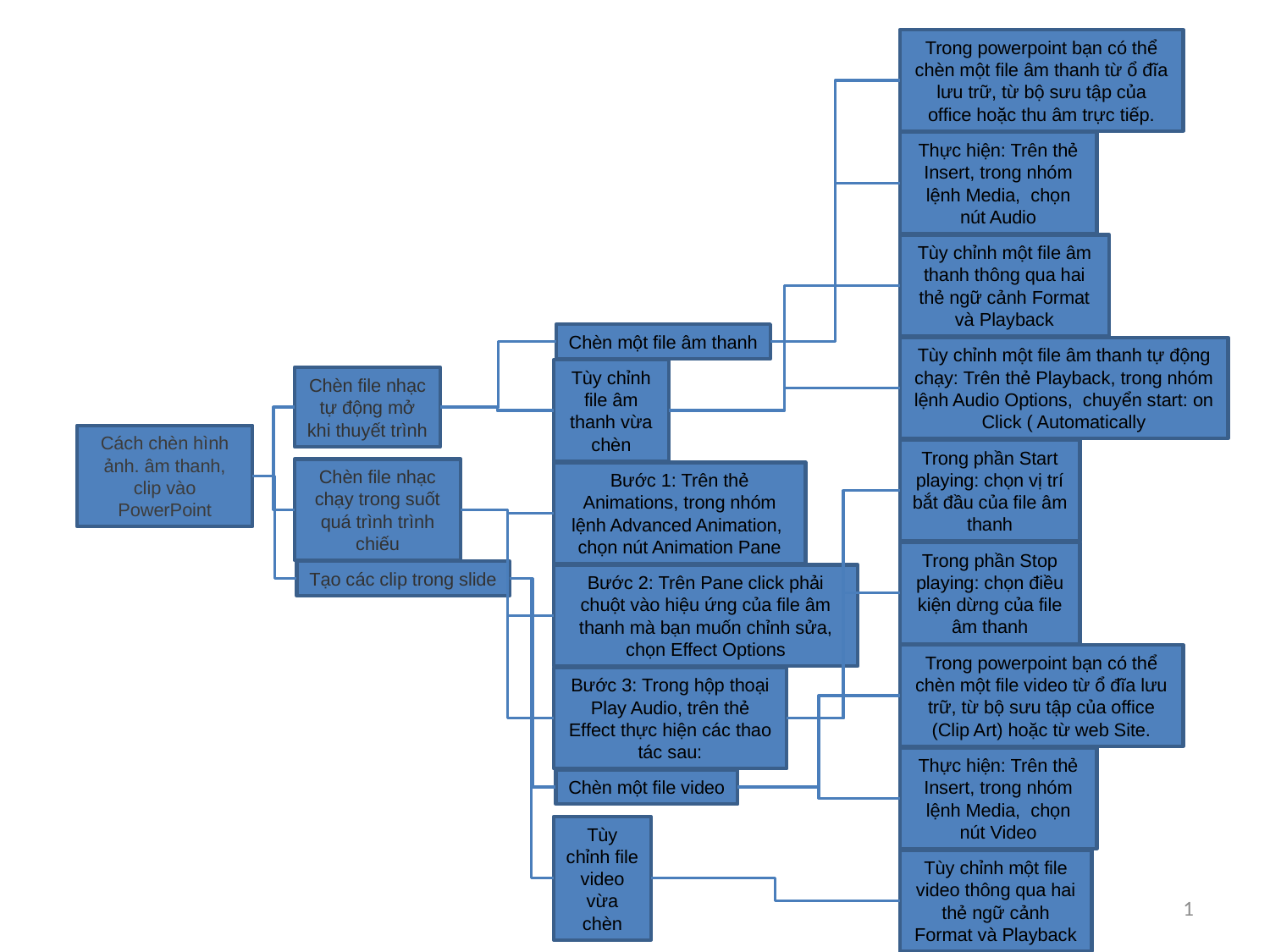

Trong powerpoint bạn có thể chèn một file âm thanh từ ổ đĩa lưu trữ, từ bộ sưu tập của office hoặc thu âm trực tiếp.
Thực hiện: Trên thẻ Insert, trong nhóm lệnh Media,  chọn nút Audio
Tùy chỉnh một file âm thanh thông qua hai thẻ ngữ cảnh Format và Playback
Chèn một file âm thanh
Tùy chỉnh một file âm thanh tự động chạy: Trên thẻ Playback, trong nhóm lệnh Audio Options,  chuyển start: on Click ( Automatically
Chèn file nhạc tự động mở khi thuyết trình
Tùy chỉnh file âm thanh vừa chèn
Cách chèn hình ảnh. âm thanh, clip vào PowerPoint
Trong phần Start playing: chọn vị trí bắt đầu của file âm thanh
Chèn file nhạc chạy trong suốt quá trình trình chiếu
Bước 1: Trên thẻ Animations, trong nhóm lệnh Advanced Animation,  chọn nút Animation Pane
Trong phần Stop playing: chọn điều kiện dừng của file âm thanh
Tạo các clip trong slide
Bước 2: Trên Pane click phải chuột vào hiệu ứng của file âm thanh mà bạn muốn chỉnh sửa, chọn Effect Options
Trong powerpoint bạn có thể chèn một file video từ ổ đĩa lưu trữ, từ bộ sưu tập của office (Clip Art) hoặc từ web Site.
Bước 3: Trong hộp thoại Play Audio, trên thẻ Effect thực hiện các thao tác sau:
Thực hiện: Trên thẻ Insert, trong nhóm lệnh Media,  chọn nút Video
Chèn một file video
Tùy chỉnh file video vừa chèn
Tùy chỉnh một file video thông qua hai thẻ ngữ cảnh Format và Playback

1